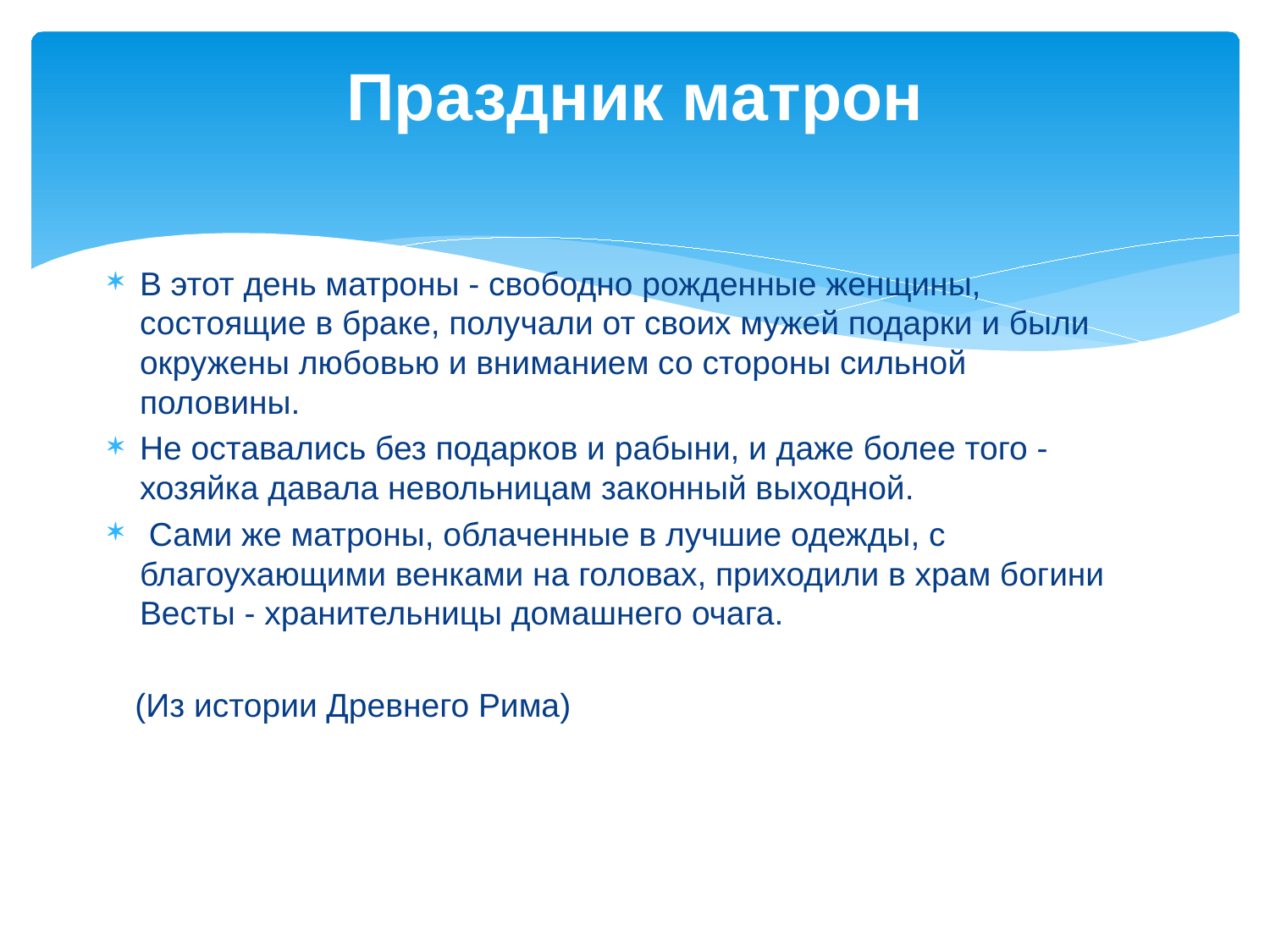

# Праздник матрон
В этот день матроны - свободно рожденные женщины, состоящие в браке, получали от своих мужей подарки и были окружены любовью и вниманием со стороны сильной половины.
Не оставались без подарков и рабыни, и даже более того - хозяйка давала невольницам законный выходной.
 Сами же матроны, облаченные в лучшие одежды, с благоухающими венками на головах, приходили в храм богини Весты - хранительницы домашнего очага.

   (Из истории Древнего Рима)